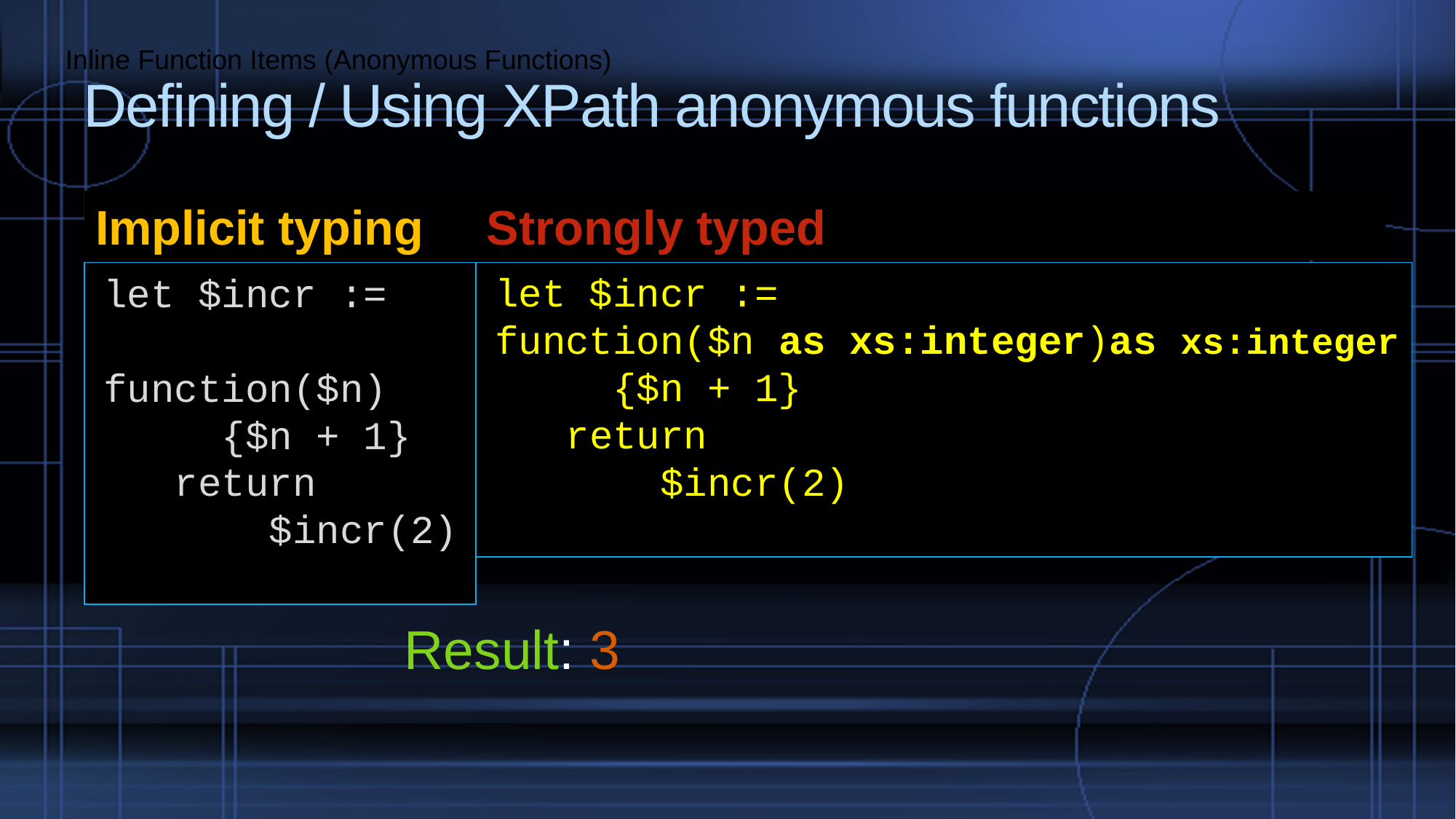

Inline Function Items (Anonymous Functions)
# Defining / Using XPath anonymous functions
Implicit typing
Strongly typed
let $incr :=
function($n as xs:integer)as xs:integer
     {$n + 1}
   return
       $incr(2)

let $incr :=             function($n)
     {$n + 1}
   return
       $incr(2)

Result: 3